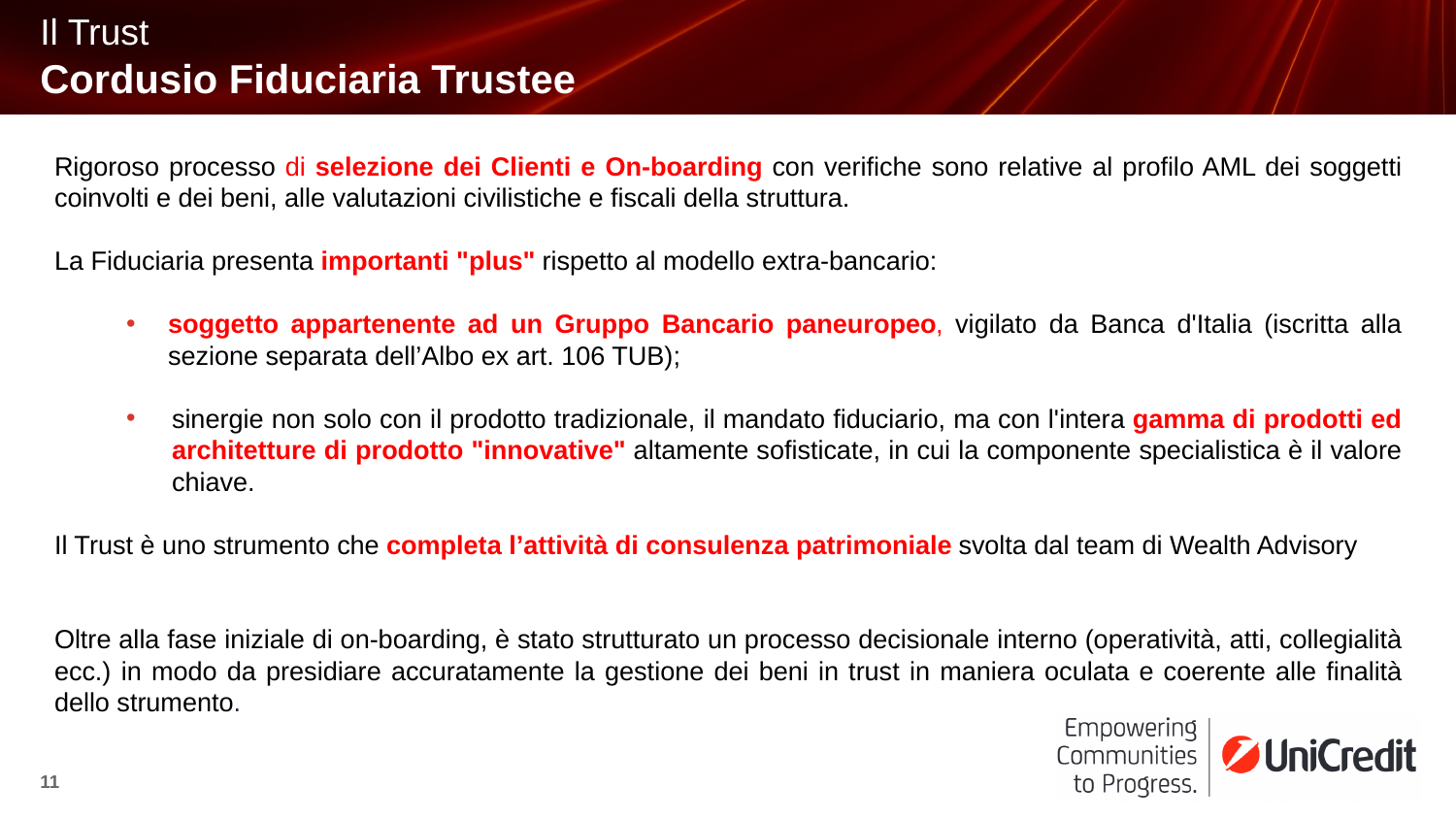

Il Trust
# Cordusio Fiduciaria Trustee
Rigoroso processo di selezione dei Clienti e On-boarding con verifiche sono relative al profilo AML dei soggetti coinvolti e dei beni, alle valutazioni civilistiche e fiscali della struttura.

La Fiduciaria presenta importanti "plus" rispetto al modello extra-bancario:

soggetto appartenente ad un Gruppo Bancario paneuropeo, vigilato da Banca d'Italia (iscritta alla sezione separata dell’Albo ex art. 106 TUB);

sinergie non solo con il prodotto tradizionale, il mandato fiduciario, ma con l'intera gamma di prodotti ed architetture di prodotto "innovative" altamente sofisticate, in cui la componente specialistica è il valore chiave.

Il Trust è uno strumento che completa l’attività di consulenza patrimoniale svolta dal team di Wealth Advisory

Oltre alla fase iniziale di on-boarding, è stato strutturato un processo decisionale interno (operatività, atti, collegialità ecc.) in modo da presidiare accuratamente la gestione dei beni in trust in maniera oculata e coerente alle finalità dello strumento.